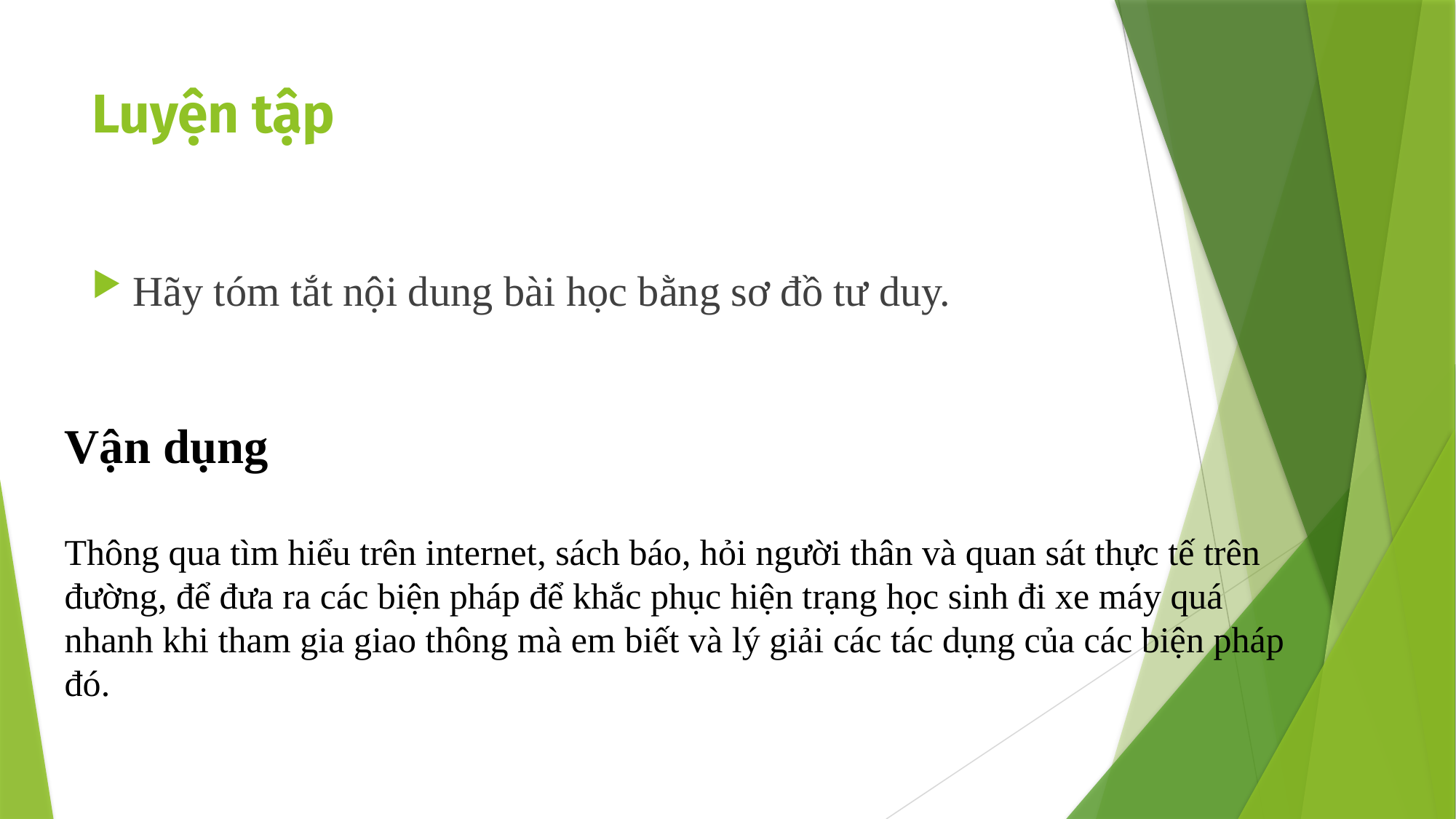

# Luyện tập
Hãy tóm tắt nội dung bài học bằng sơ đồ tư duy.
Vận dụng

Thông qua tìm hiểu trên internet, sách báo, hỏi người thân và quan sát thực tế trên đường, để đưa ra các biện pháp để khắc phục hiện trạng học sinh đi xe máy quá nhanh khi tham gia giao thông mà em biết và lý giải các tác dụng của các biện pháp đó.